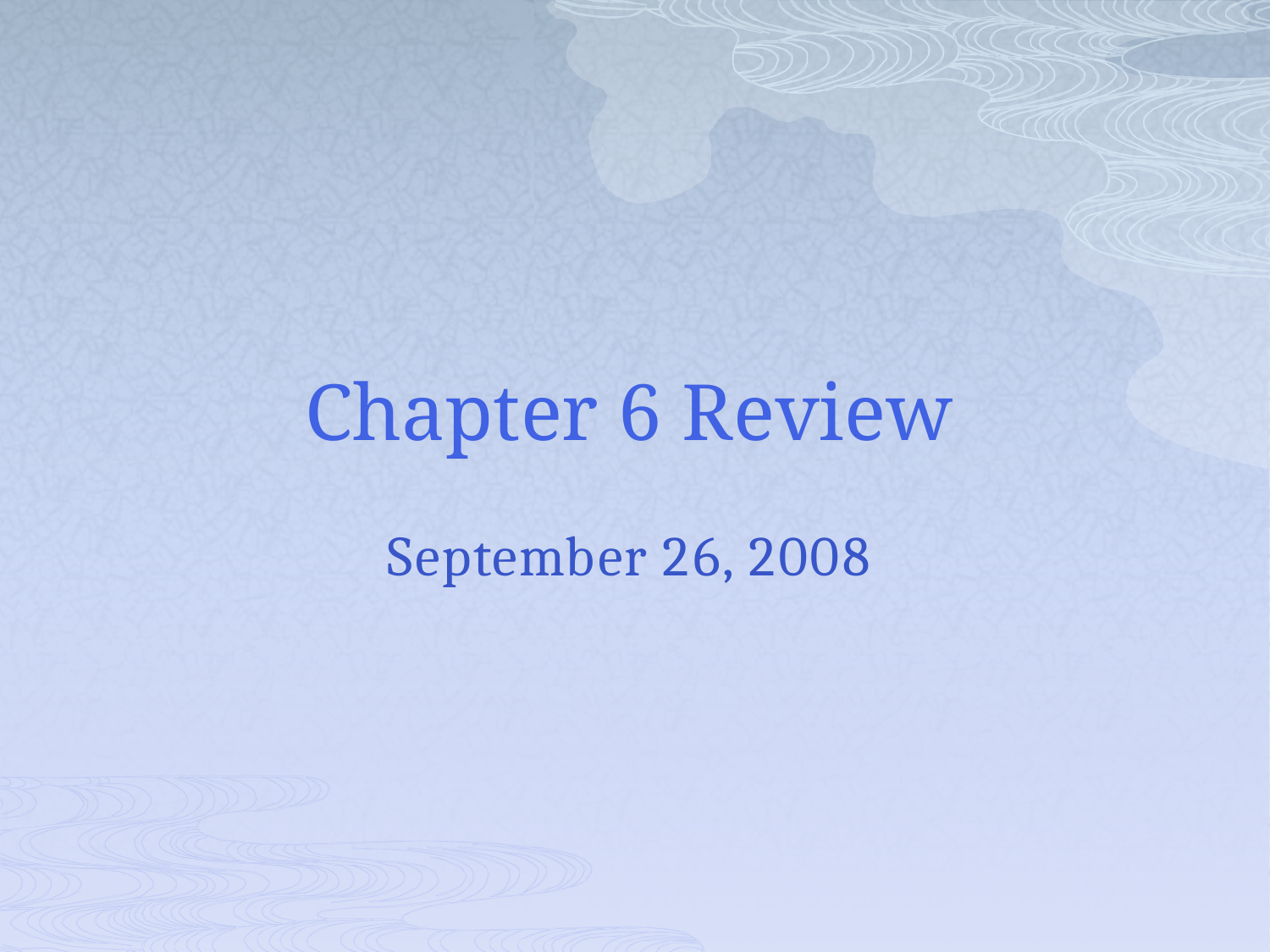

# Chapter 6 Review
September 26, 2008